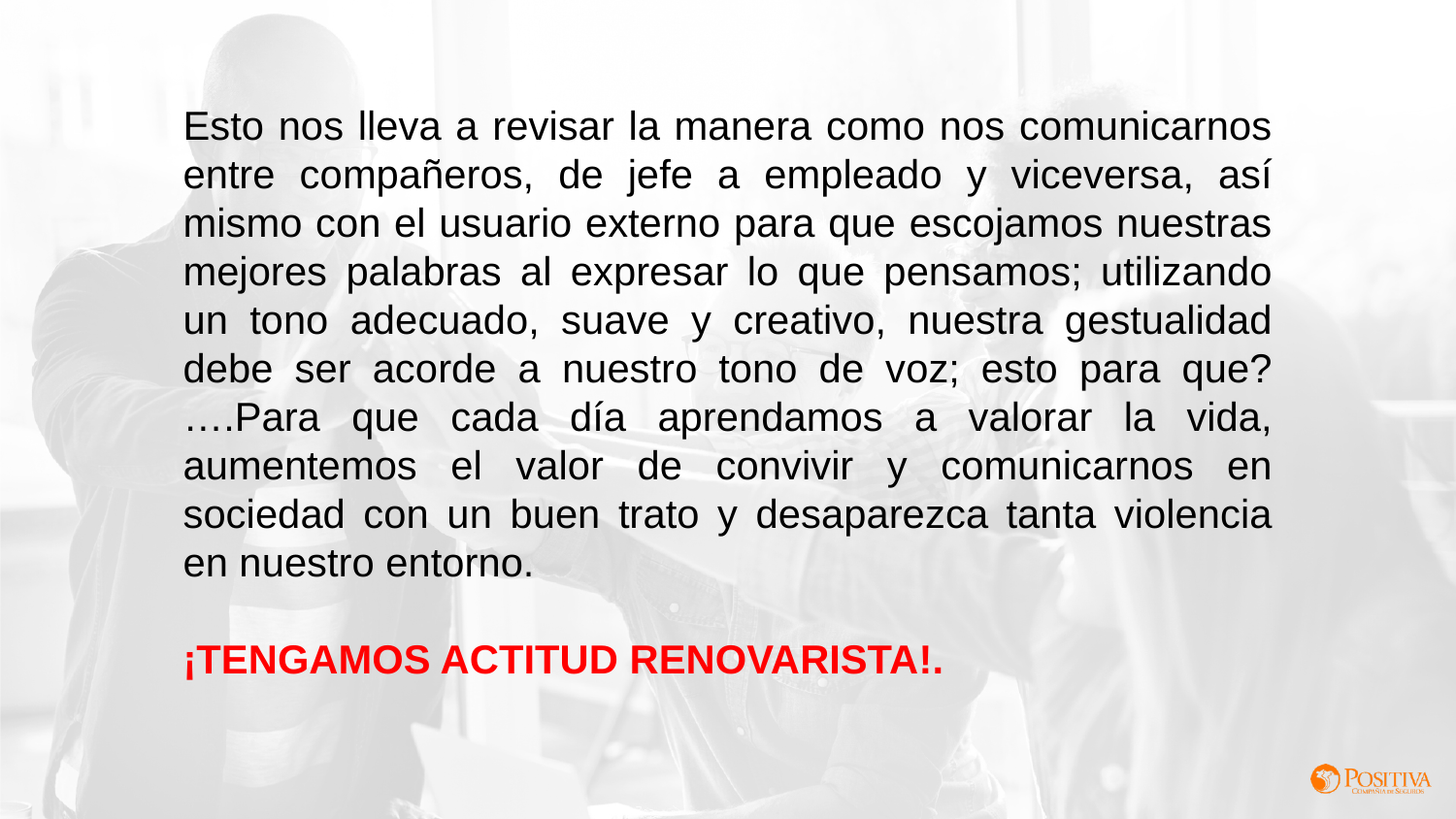

Esto nos lleva a revisar la manera como nos comunicarnos entre compañeros, de jefe a empleado y viceversa, así mismo con el usuario externo para que escojamos nuestras mejores palabras al expresar lo que pensamos; utilizando un tono adecuado, suave y creativo, nuestra gestualidad debe ser acorde a nuestro tono de voz; esto para que? ….Para que cada día aprendamos a valorar la vida, aumentemos el valor de convivir y comunicarnos en sociedad con un buen trato y desaparezca tanta violencia en nuestro entorno.

¡TENGAMOS ACTITUD RENOVARISTA!.